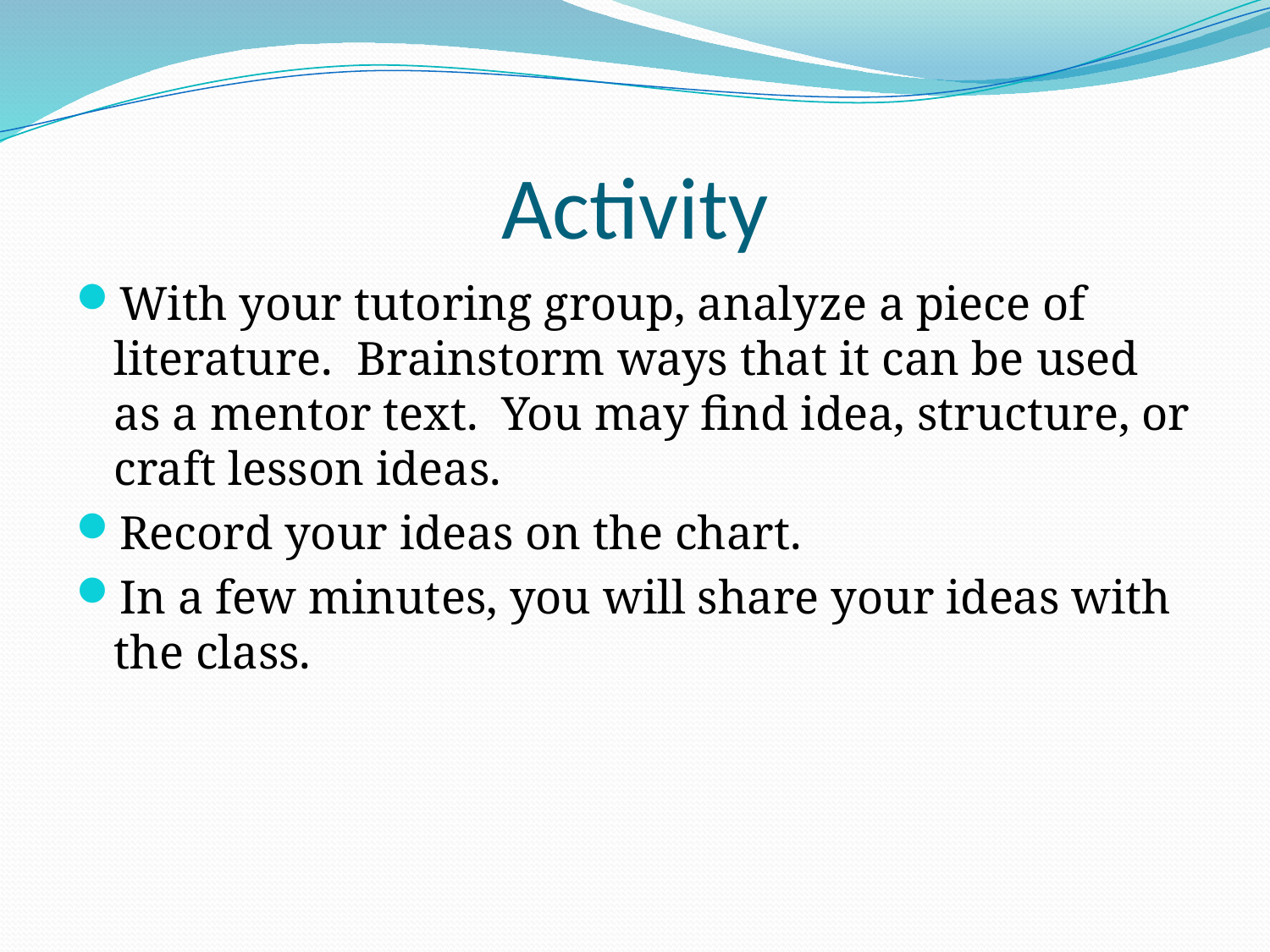

# Activity
With your tutoring group, analyze a piece of literature.  Brainstorm ways that it can be used as a mentor text.  You may find idea, structure, or craft lesson ideas.
Record your ideas on the chart.
In a few minutes, you will share your ideas with the class.